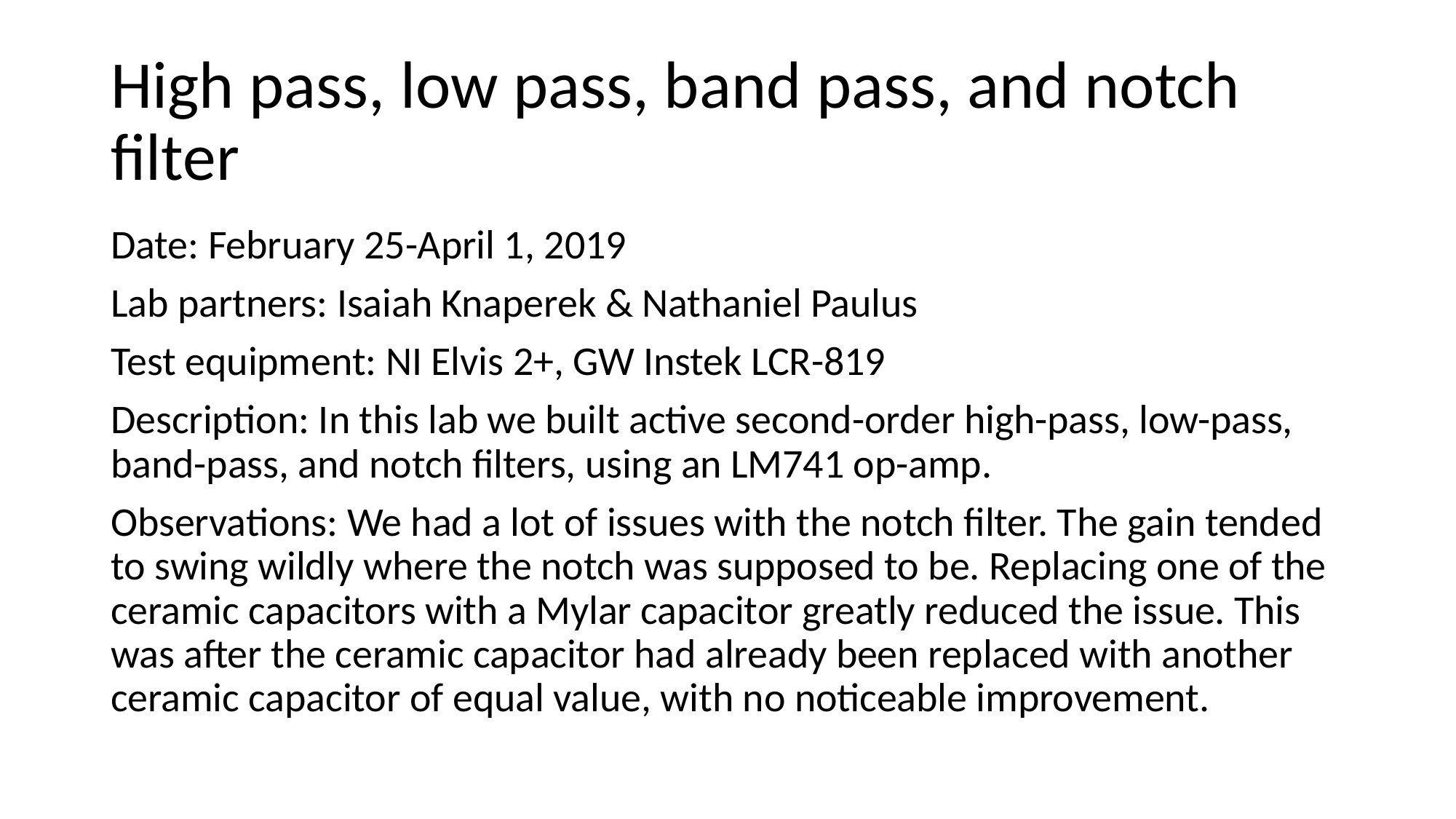

# High pass, low pass, band pass, and notch filter
Date: February 25-April 1, 2019
Lab partners: Isaiah Knaperek & Nathaniel Paulus
Test equipment: NI Elvis 2+, GW Instek LCR-819
Description: In this lab we built active second-order high-pass, low-pass, band-pass, and notch filters, using an LM741 op-amp.
Observations: We had a lot of issues with the notch filter. The gain tended to swing wildly where the notch was supposed to be. Replacing one of the ceramic capacitors with a Mylar capacitor greatly reduced the issue. This was after the ceramic capacitor had already been replaced with another ceramic capacitor of equal value, with no noticeable improvement.